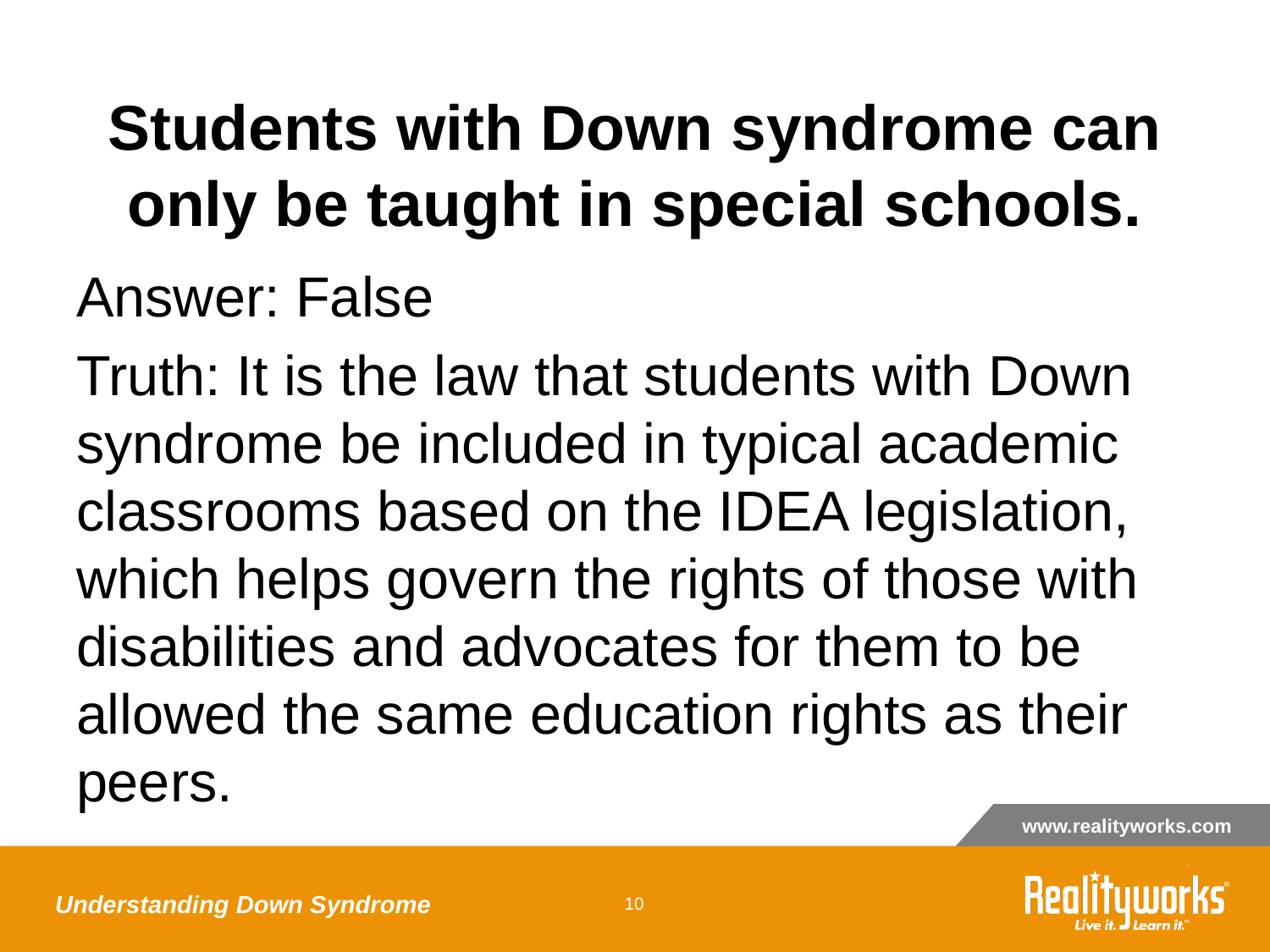

# Students with Down syndrome can only be taught in special schools.
Answer: False
Truth: It is the law that students with Down syndrome be included in typical academic classrooms based on the IDEA legislation, which helps govern the rights of those with disabilities and advocates for them to be allowed the same education rights as their peers.

Understanding Down Syndrome
10